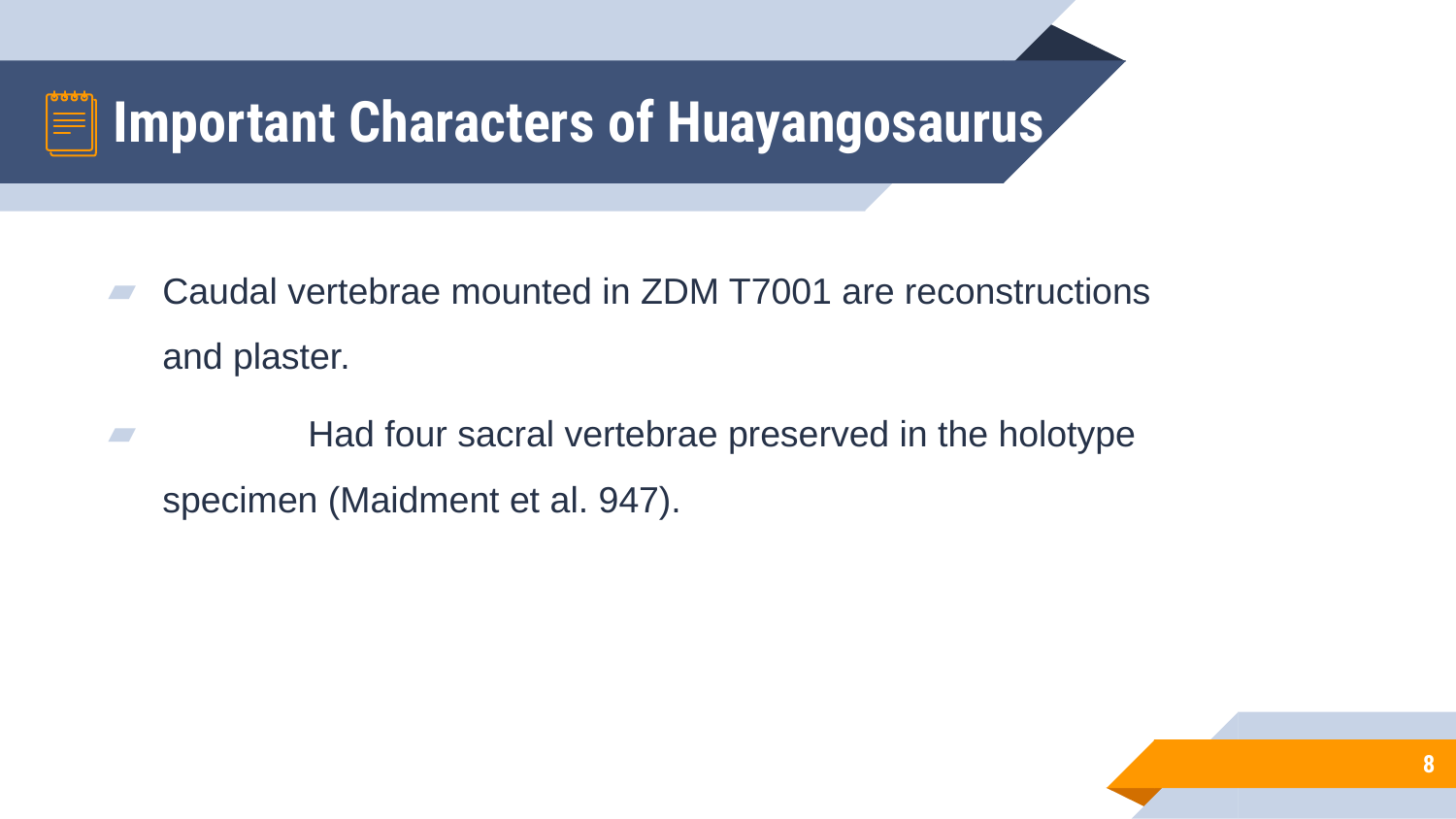

# Important Characters of Huayangosaurus

Caudal vertebrae mounted in ZDM T7001 are reconstructions and plaster.
	Had four sacral vertebrae preserved in the holotype specimen (Maidment et al. 947).
8